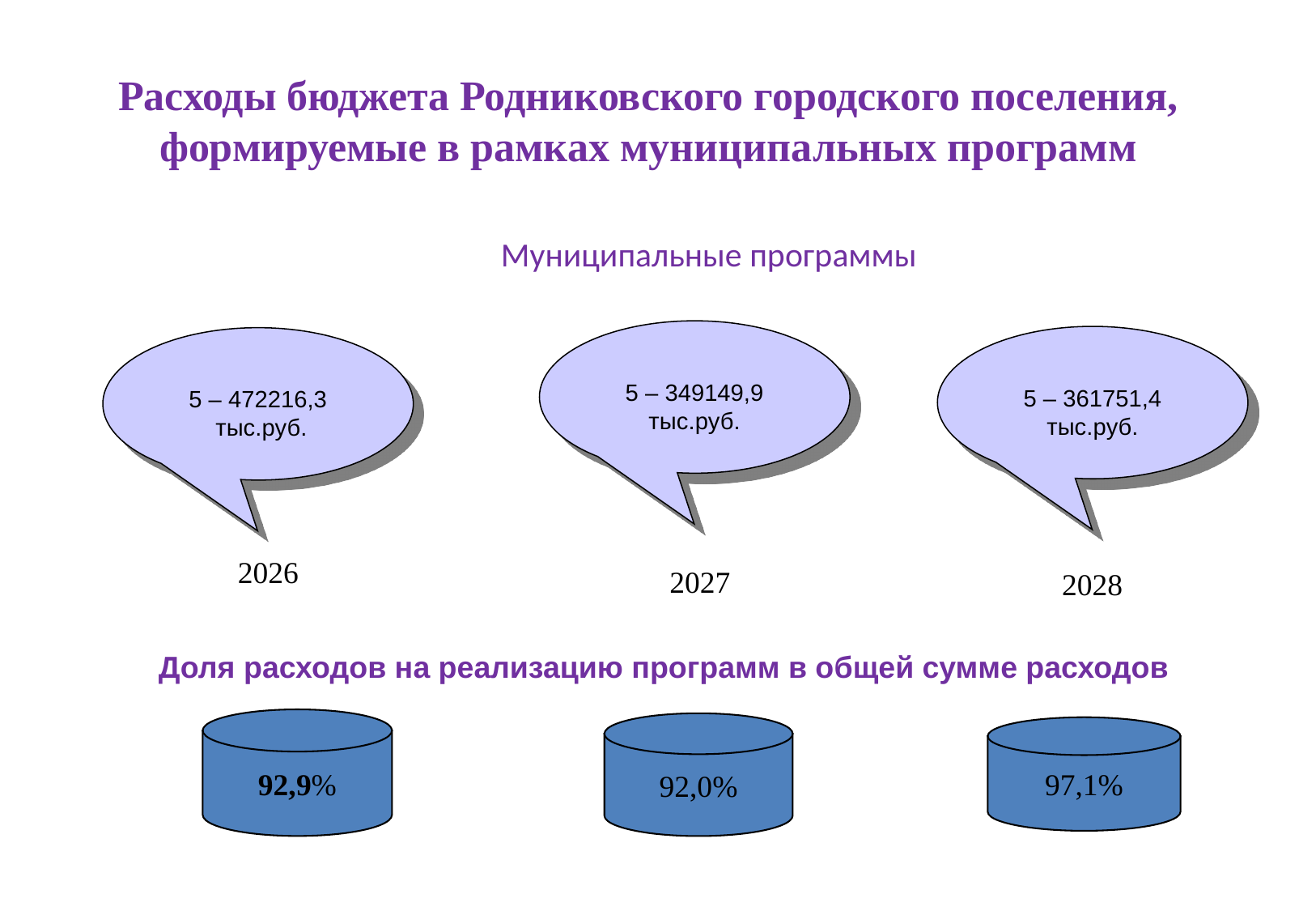

Расходы бюджета Родниковского городского поселения, формируемые в рамках муниципальных программ
Муниципальные программы

5 – 349149,9
тыс.руб.

5 – 361751,4
тыс.руб.

5 – 472216,3
 тыс.руб.

2026

2027

2028
Доля расходов на реализацию программ в общей сумме расходов
92,9%
92,0%
97,1%